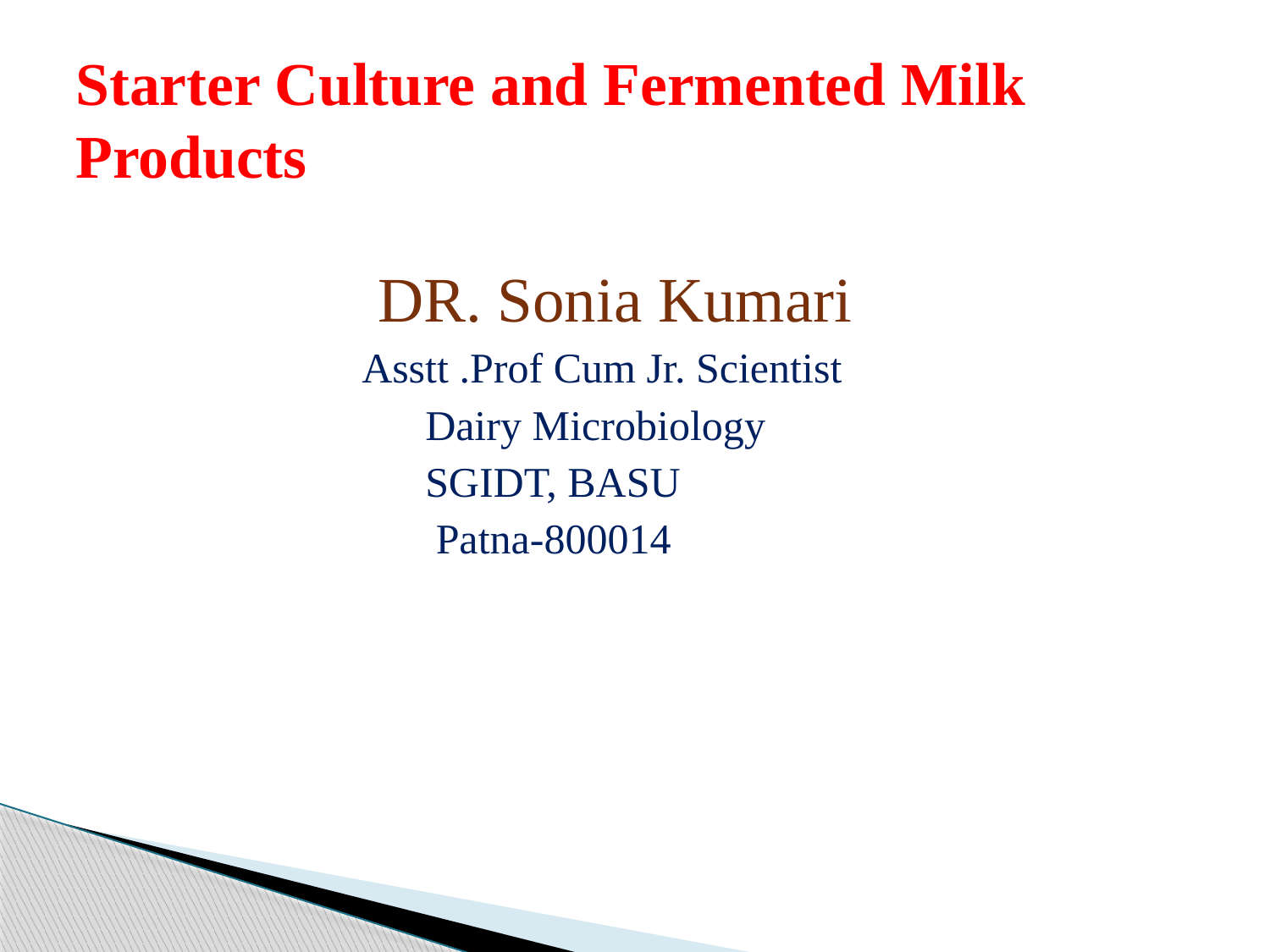

# Starter Culture and Fermented Milk Products

     DR. Sonia Kumari
      Asstt .Prof Cum Jr. Scientist
            Dairy Microbiology
	         SGIDT, BASU
             Patna-800014